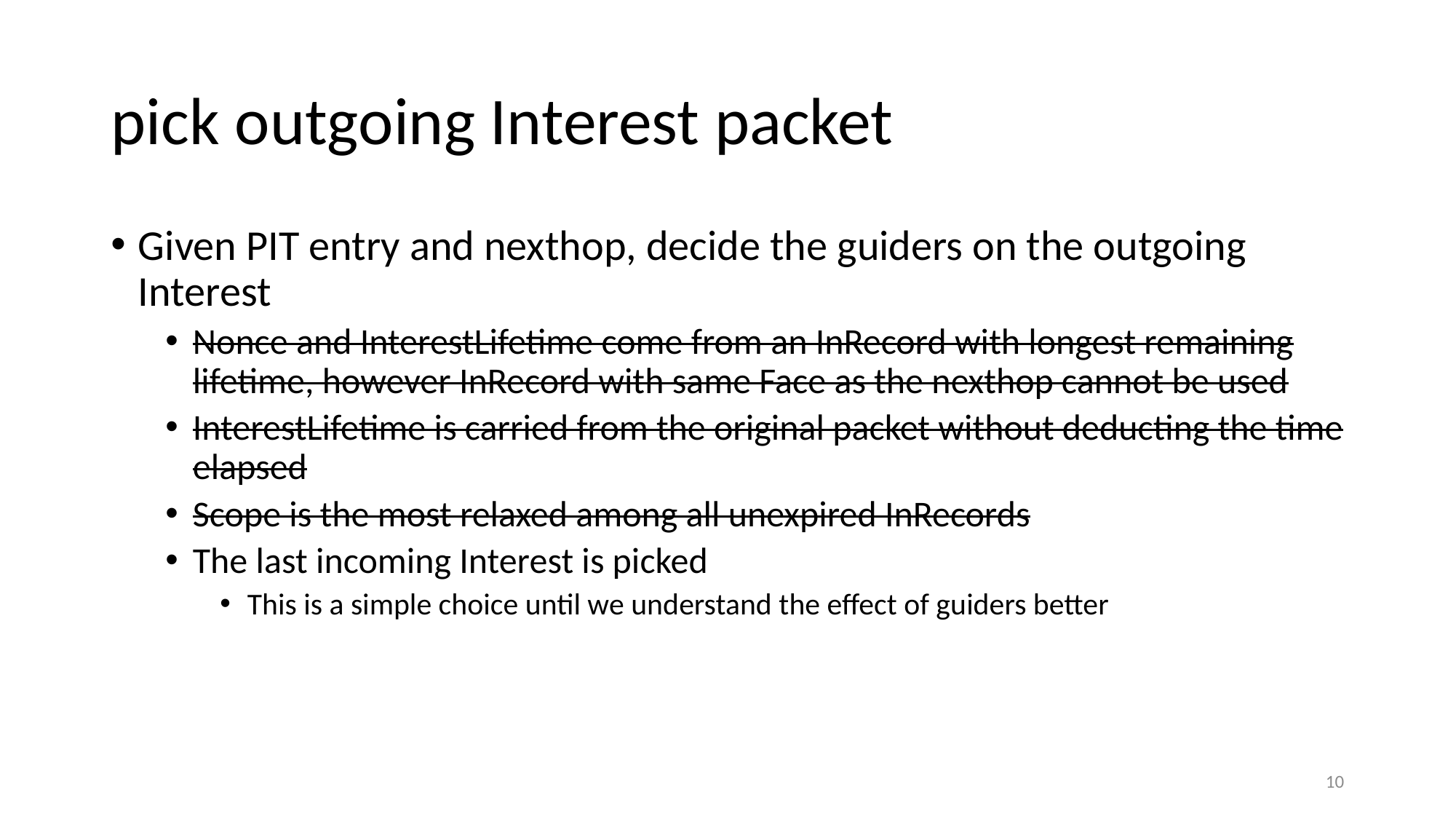

# pick outgoing Interest packet
Given PIT entry and nexthop, decide the guiders on the outgoing Interest
Nonce and InterestLifetime come from an InRecord with longest remaining lifetime, however InRecord with same Face as the nexthop cannot be used
InterestLifetime is carried from the original packet without deducting the time elapsed
Scope is the most relaxed among all unexpired InRecords
The last incoming Interest is picked
This is a simple choice until we understand the effect of guiders better
10